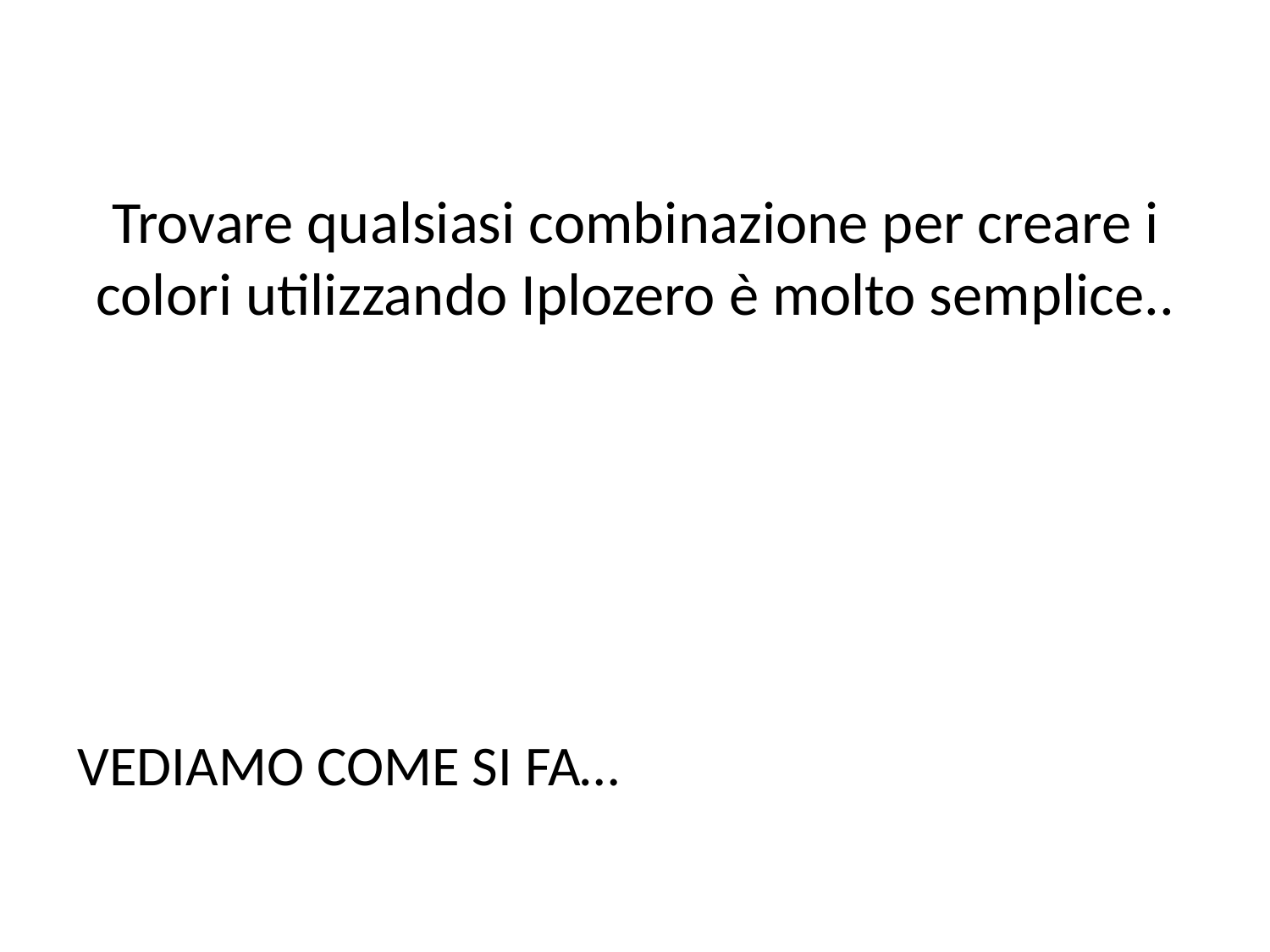

# Trovare qualsiasi combinazione per creare i colori utilizzando Iplozero è molto semplice..

VEDIAMO COME SI FA…